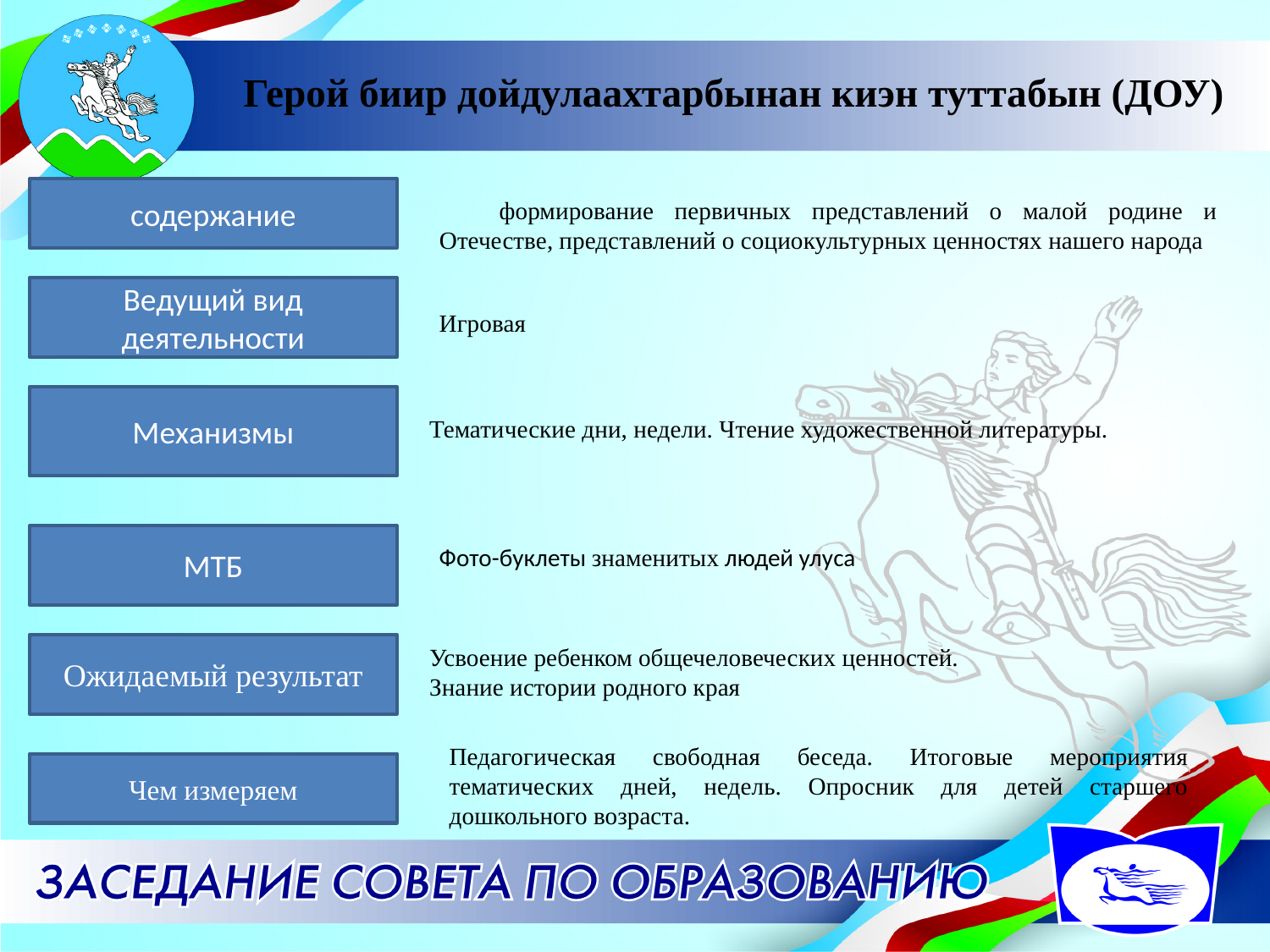

# Герой биир дойдулаахтарбынан киэн туттабын (ДОУ)
содержание
формирование первичных представлений о малой родине и Отечестве, представлений о социокультурных ценностях нашего народа
Ведущий вид деятельности
Игровая
Механизмы
Тематические дни, недели. Чтение художественной литературы.
МТБ
Фото-буклеты знаменитых людей улуса
Ожидаемый результат
Усвоение ребенком общечеловеческих ценностей.
Знание истории родного края
Педагогическая свободная беседа. Итоговые мероприятия тематических дней, недель. Опросник для детей старшего дошкольного возраста.
Чем измеряем